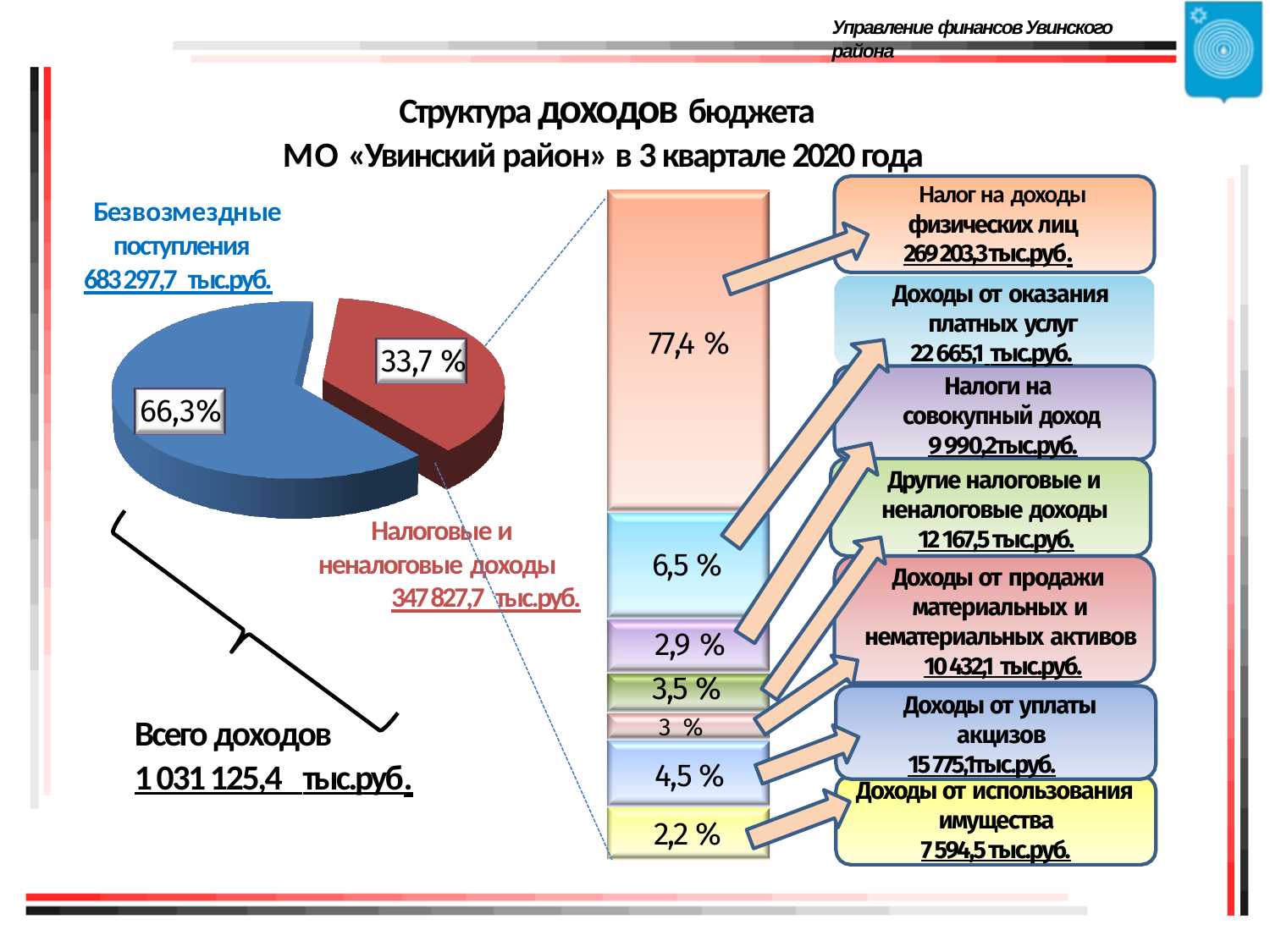

Управление финансов Увинского района

# Структура доходов бюджета
МО «Увинский район» в 3 квартале 2020 года
Налог на доходы

Безвозмездные  поступления

физических лиц   269 203,3тыс.руб.

683 297,7  тыс.руб.

Доходы от оказания  платных услуг
 	22 665,1 тыс.руб.
Налоги на  совокупный доход  9 990,2тыс.руб.
Другие налоговые и  неналоговые доходы  12 167,5 тыс.руб.
Доходы от продажи  материальных и
нематериальных активов  10 432,1 тыс.руб.
Доходы от уплаты  акцизов
15 775,1тыс.руб.
77,4 %

33,7 %

66,3%

Налоговые и  неналоговые доходы
347 827,7  тыс.руб.

  6,5 %

2,9 %
3,5 %
3  %
4,5 %

Всего доходов
1 031 125,4   тыс.руб.

Доходы от использования  имущества
7 594,5 тыс.руб.

2,2 %